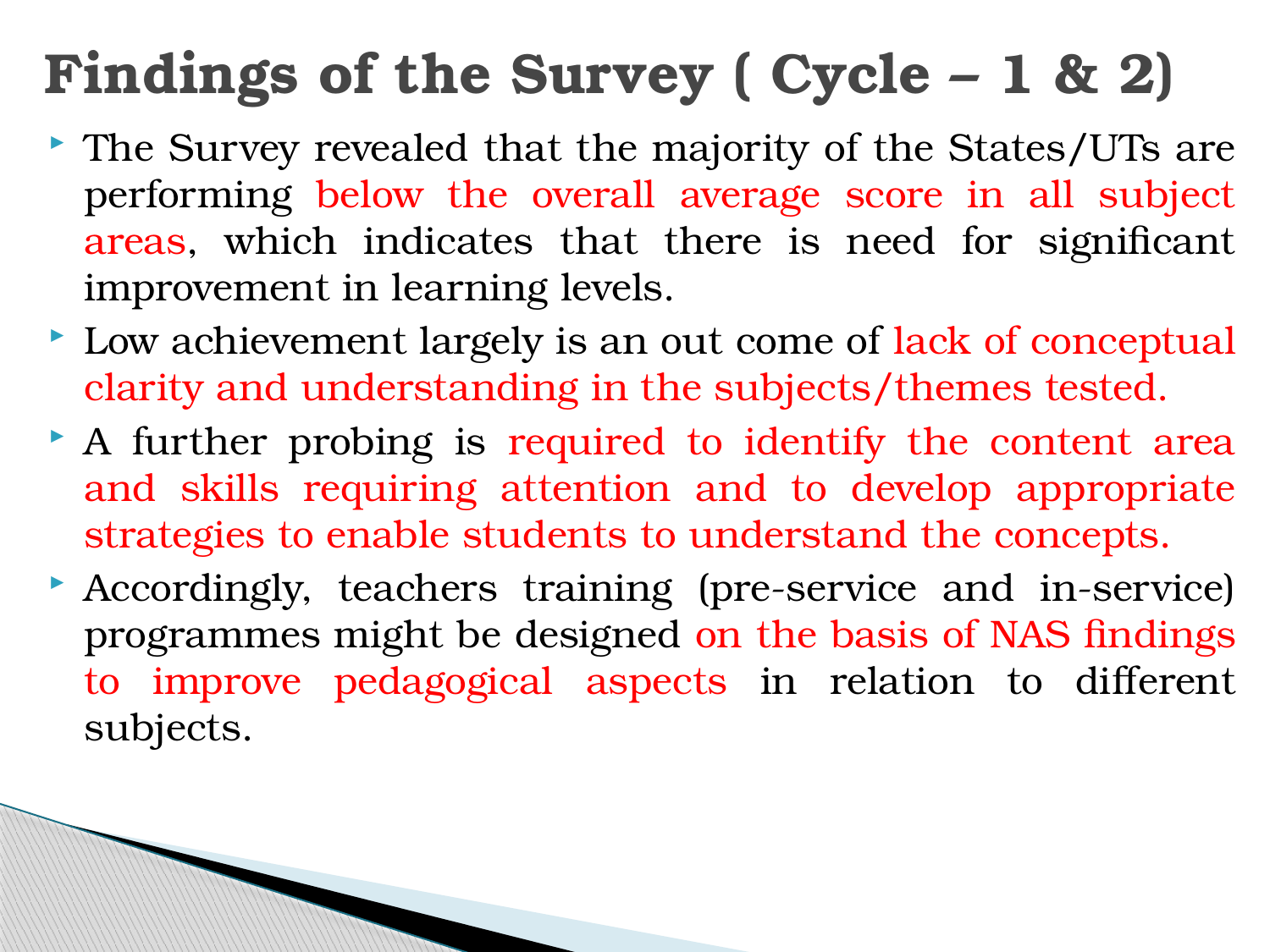

# Findings of the Survey ( Cycle – 1 & 2)
The Survey revealed that the majority of the States/UTs are performing below the overall average score in all subject areas, which indicates that there is need for significant improvement in learning levels.
Low achievement largely is an out come of lack of conceptual clarity and understanding in the subjects/themes tested.
A further probing is required to identify the content area and skills requiring attention and to develop appropriate strategies to enable students to understand the concepts.
Accordingly, teachers training (pre-service and in-service) programmes might be designed on the basis of NAS findings to improve pedagogical aspects in relation to different subjects.